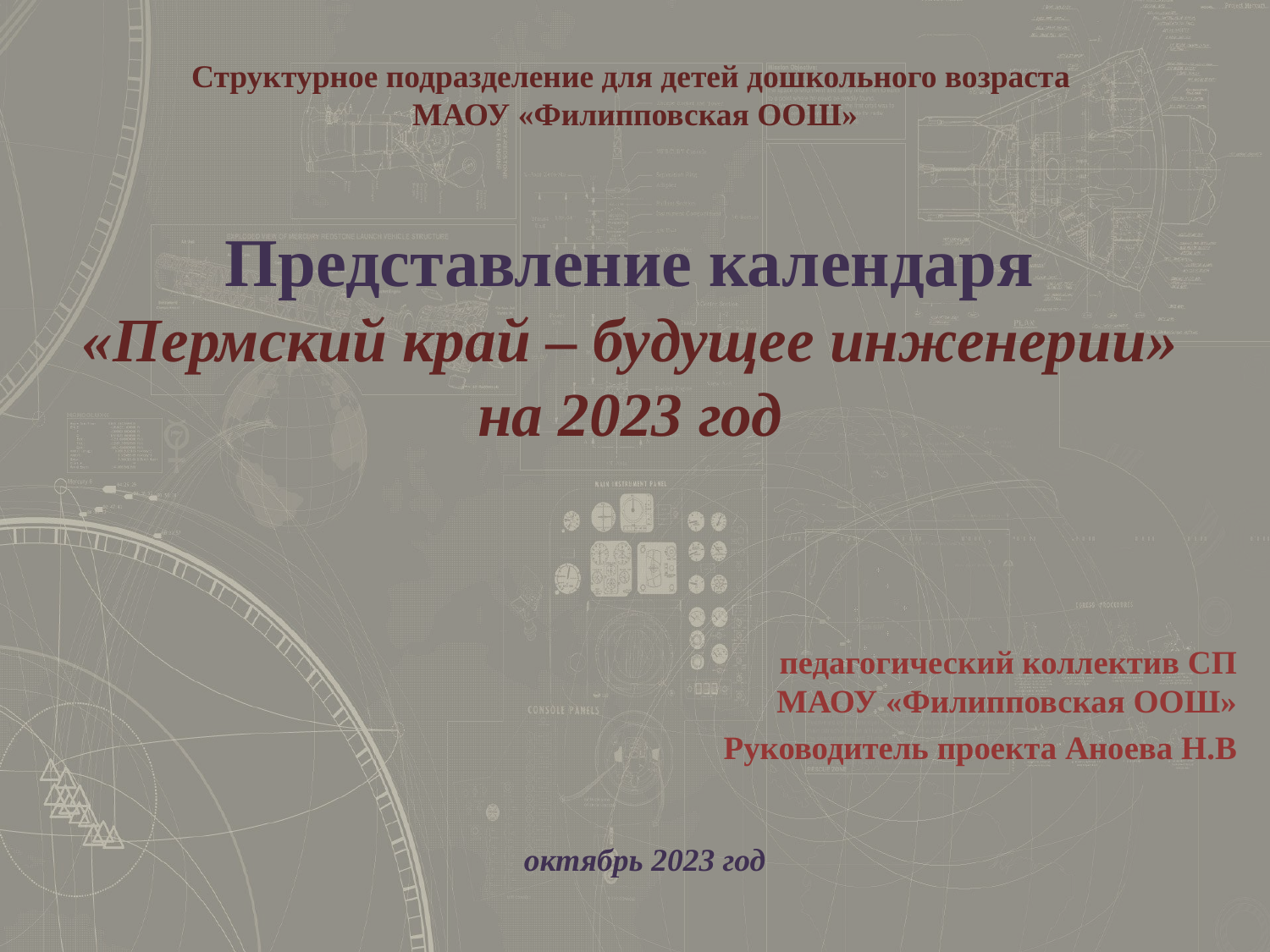

Структурное подразделение для детей дошкольного возраста
МАОУ «Филипповская ООШ»
# Представление календаря «Пермский край – будущее инженерии» на 2023 год
педагогический коллектив СП МАОУ «Филипповская ООШ»
Руководитель проекта Аноева Н.В
октябрь 2023 год